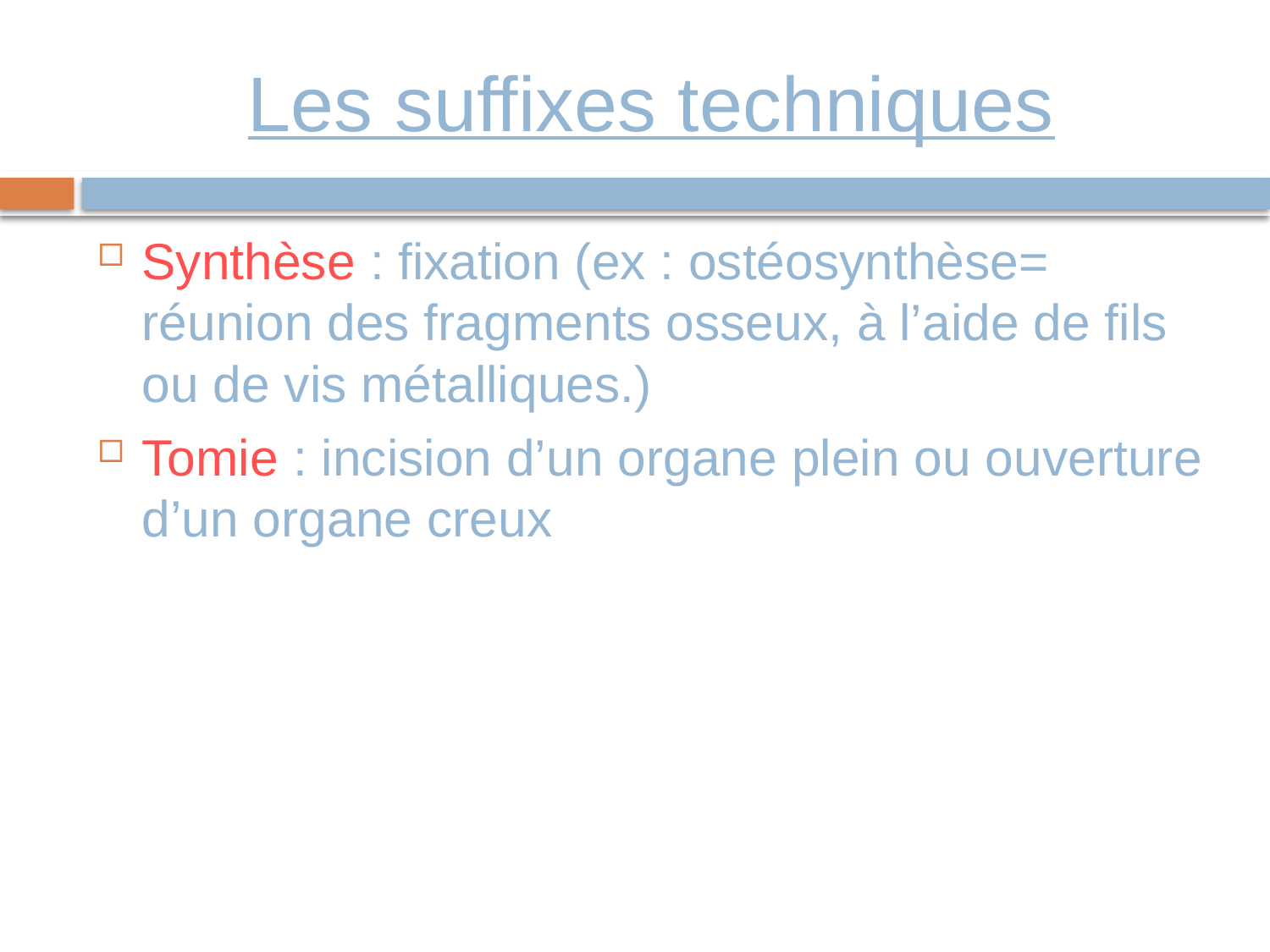

# Les suffixes techniques
Synthèse : fixation (ex : ostéosynthèse= réunion des fragments osseux, à l’aide de fils ou de vis métalliques.)
Tomie : incision d’un organe plein ou ouverture d’un organe creux